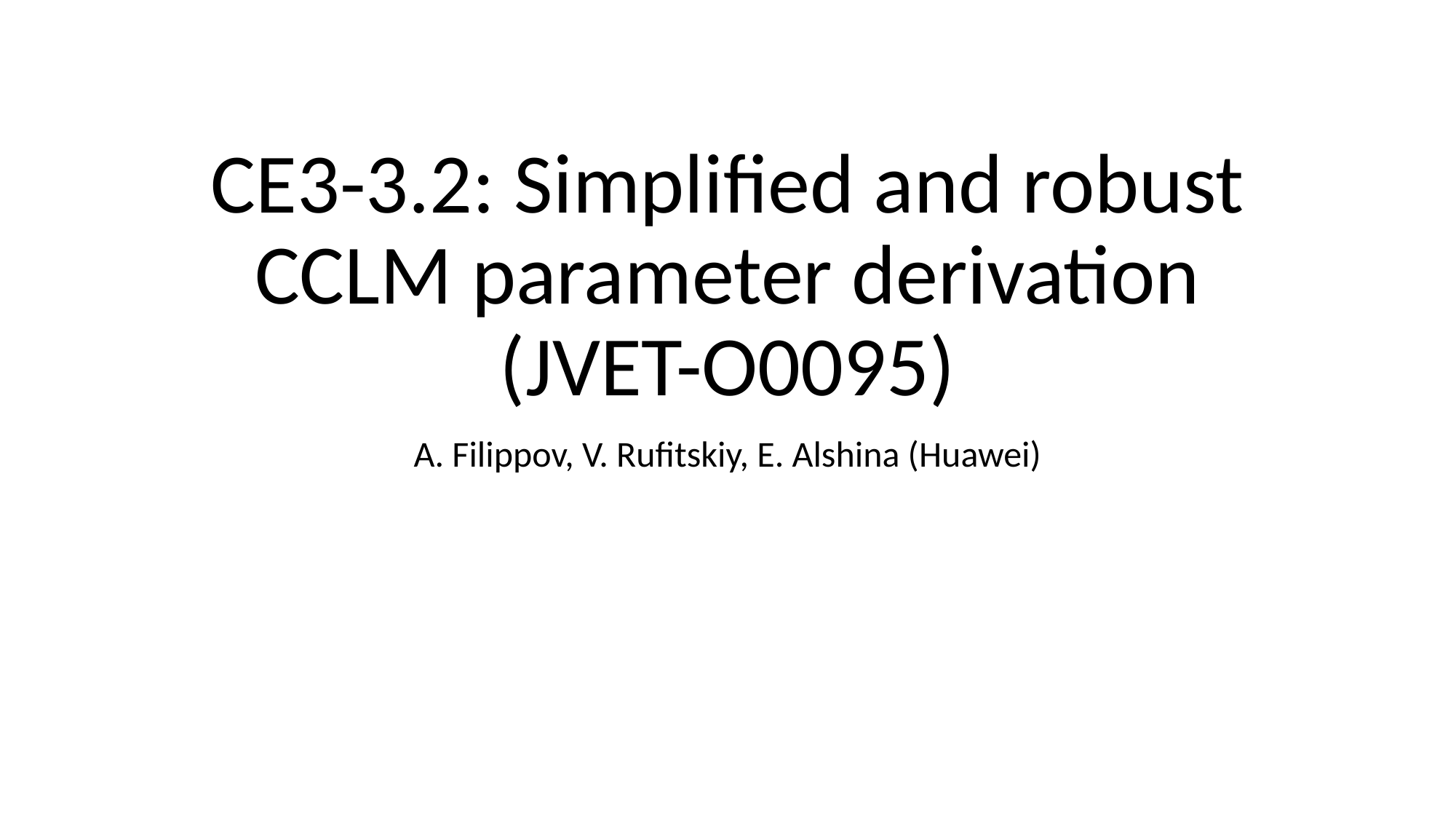

# CE3-3.2: Simplified and robust CCLM parameter derivation (JVET-O0095)
A. Filippov, V. Rufitskiy, E. Alshina (Huawei)